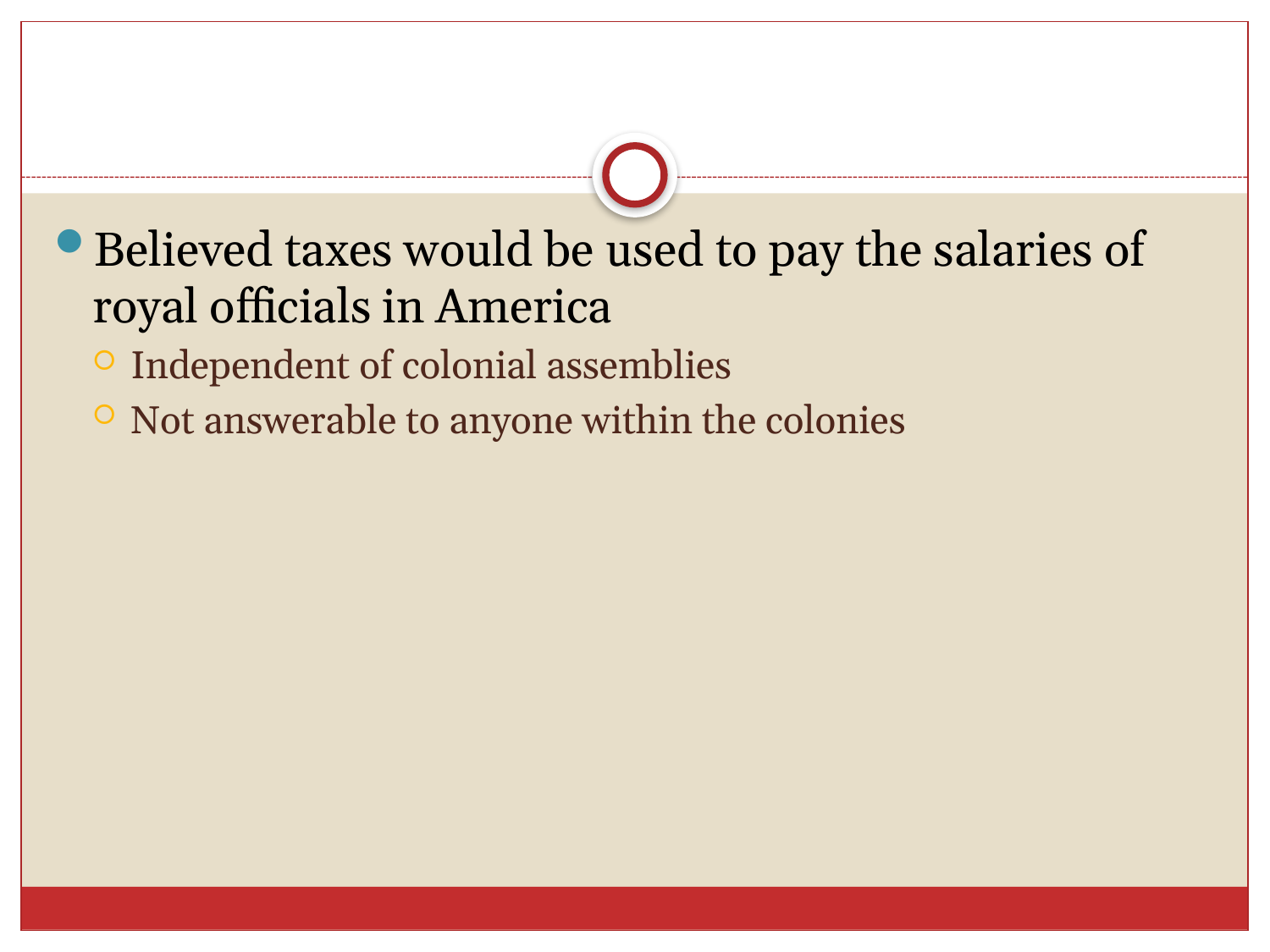

#
Believed taxes would be used to pay the salaries of royal officials in America
Independent of colonial assemblies
Not answerable to anyone within the colonies